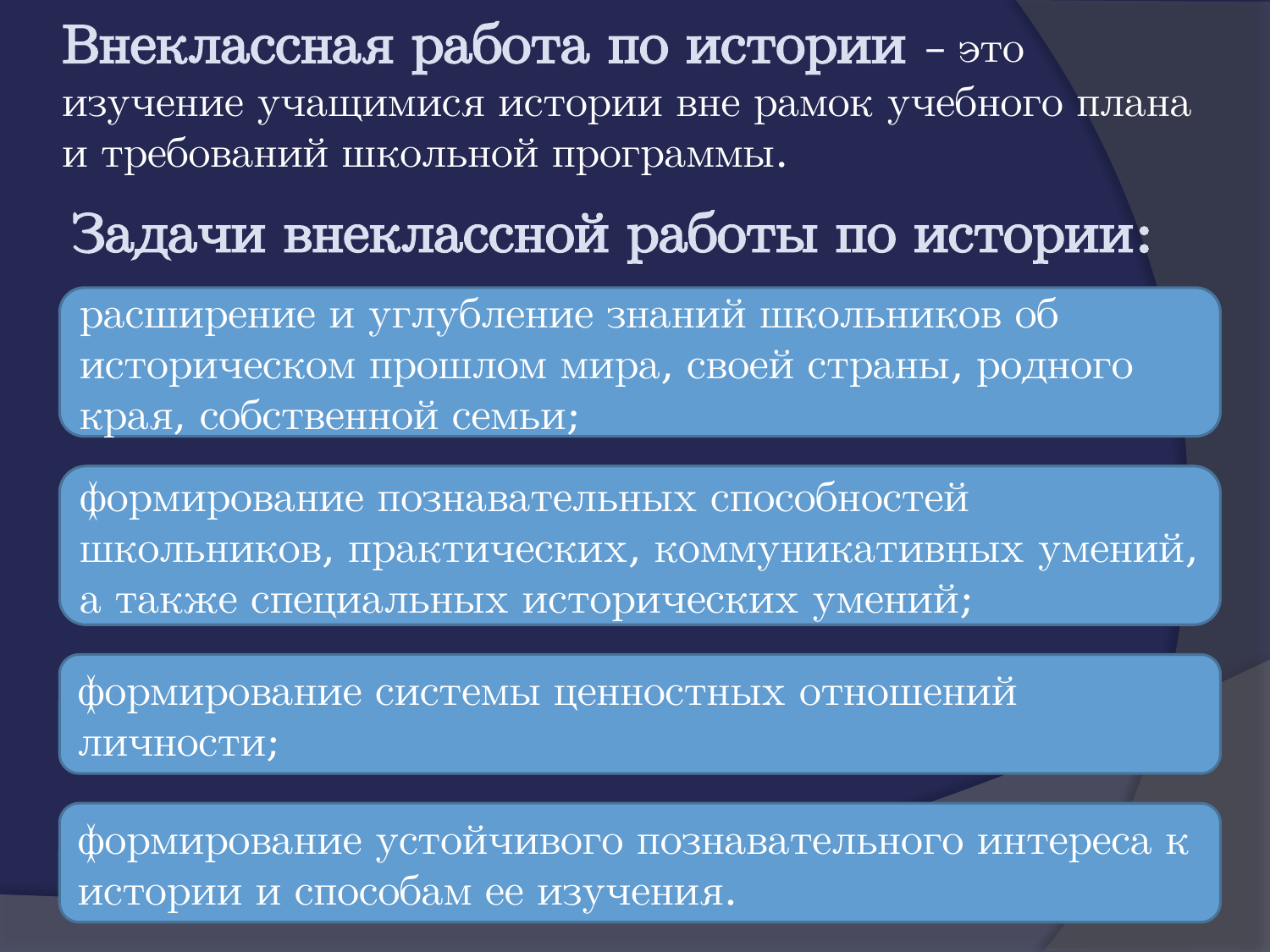

Внеклассная работа по истории – это изучение учащимися истории вне рамок учебного плана и требований школьной программы.
Задачи внеклассной работы по истории:
расширение и углубление знаний школьников об историческом прошлом мира, своей страны, родного края, собственной семьи;
формирование познавательных способностей школьников, практических, коммуникативных умений, а также специальных исторических умений;
формирование системы ценностных отношений личности;
формирование устойчивого познавательного интереса к истории и способам ее изучения.